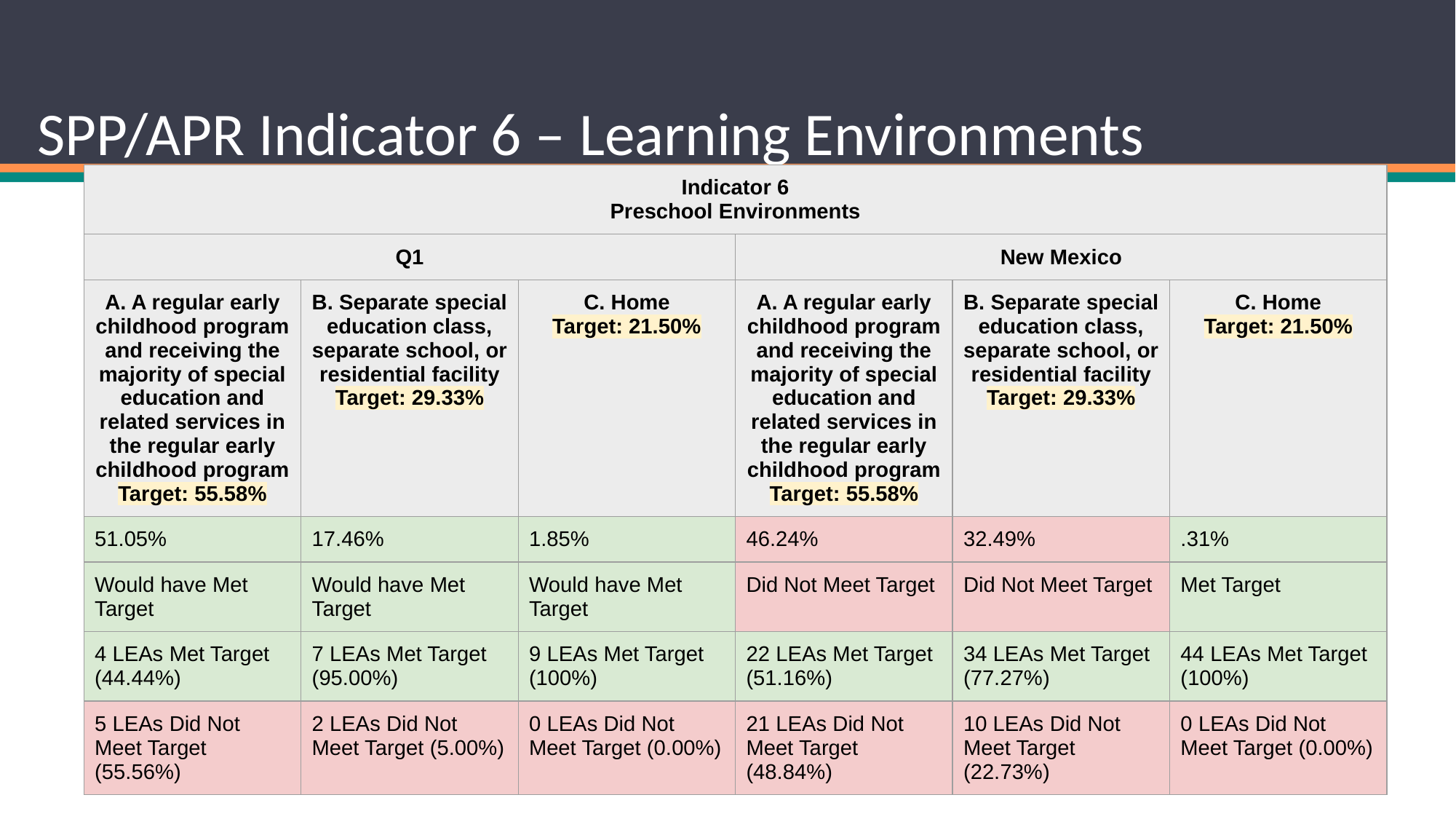

# SPP/APR Indicator 6 – Learning Environments
| Indicator 6 Preschool Environments |  |  |  |  |  |
| --- | --- | --- | --- | --- | --- |
| Q1 |  |  | New Mexico |  |  |
| A. A regular early childhood program and receiving the majority of special education and related services in the regular early childhood program Target: 55.58% | B. Separate special education class, separate school, or residential facility Target: 29.33% | C. Home Target: 21.50% | A. A regular early childhood program and receiving the majority of special education and related services in the regular early childhood program Target: 55.58% | B. Separate special education class, separate school, or residential facility Target: 29.33% | C. Home Target: 21.50% |
| 51.05% | 17.46% | 1.85% | 46.24% | 32.49% | .31% |
| Would have Met Target | Would have Met Target | Would have Met Target | Did Not Meet Target | Did Not Meet Target | Met Target |
| 4 LEAs Met Target (44.44%) | 7 LEAs Met Target (95.00%) | 9 LEAs Met Target (100%) | 22 LEAs Met Target (51.16%) | 34 LEAs Met Target (77.27%) | 44 LEAs Met Target (100%) |
| 5 LEAs Did Not Meet Target (55.56%) | 2 LEAs Did Not Meet Target (5.00%) | 0 LEAs Did Not Meet Target (0.00%) | 21 LEAs Did Not Meet Target (48.84%) | 10 LEAs Did Not Meet Target (22.73%) | 0 LEAs Did Not Meet Target (0.00%) |
Investing for tomorrow, delivering today.
50